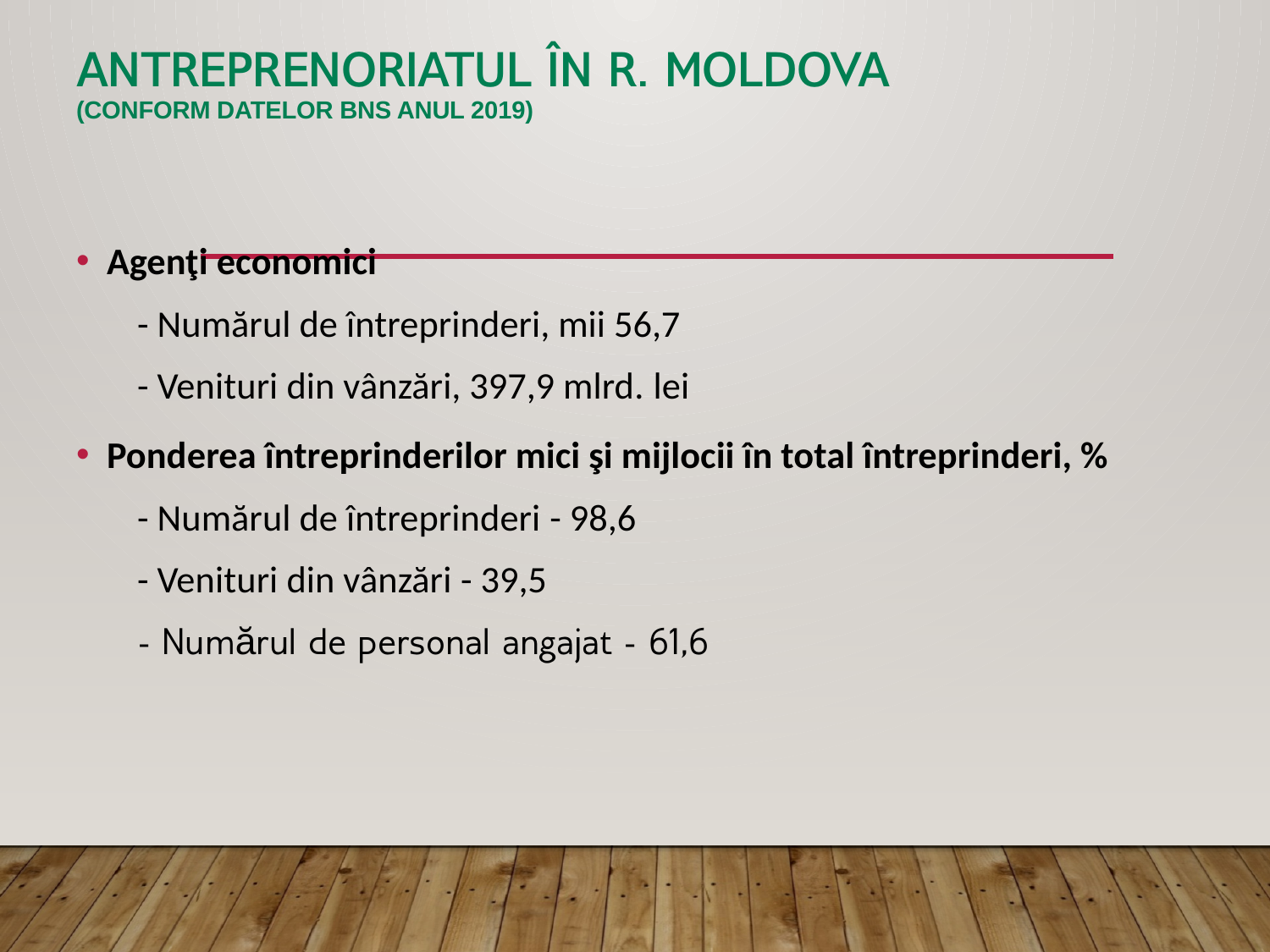

# Antreprenoriatul în R. Moldova (conform datelor BNS anul 2019)
Agenţi economici
- Numărul de întreprinderi, mii 56,7
- Venituri din vânzări, 397,9 mlrd. lei
Ponderea întreprinderilor mici şi mijlocii în total întreprinderi, %
- Numărul de întreprinderi - 98,6
- Venituri din vânzări - 39,5
- Numărul de personal angajat - 61,6